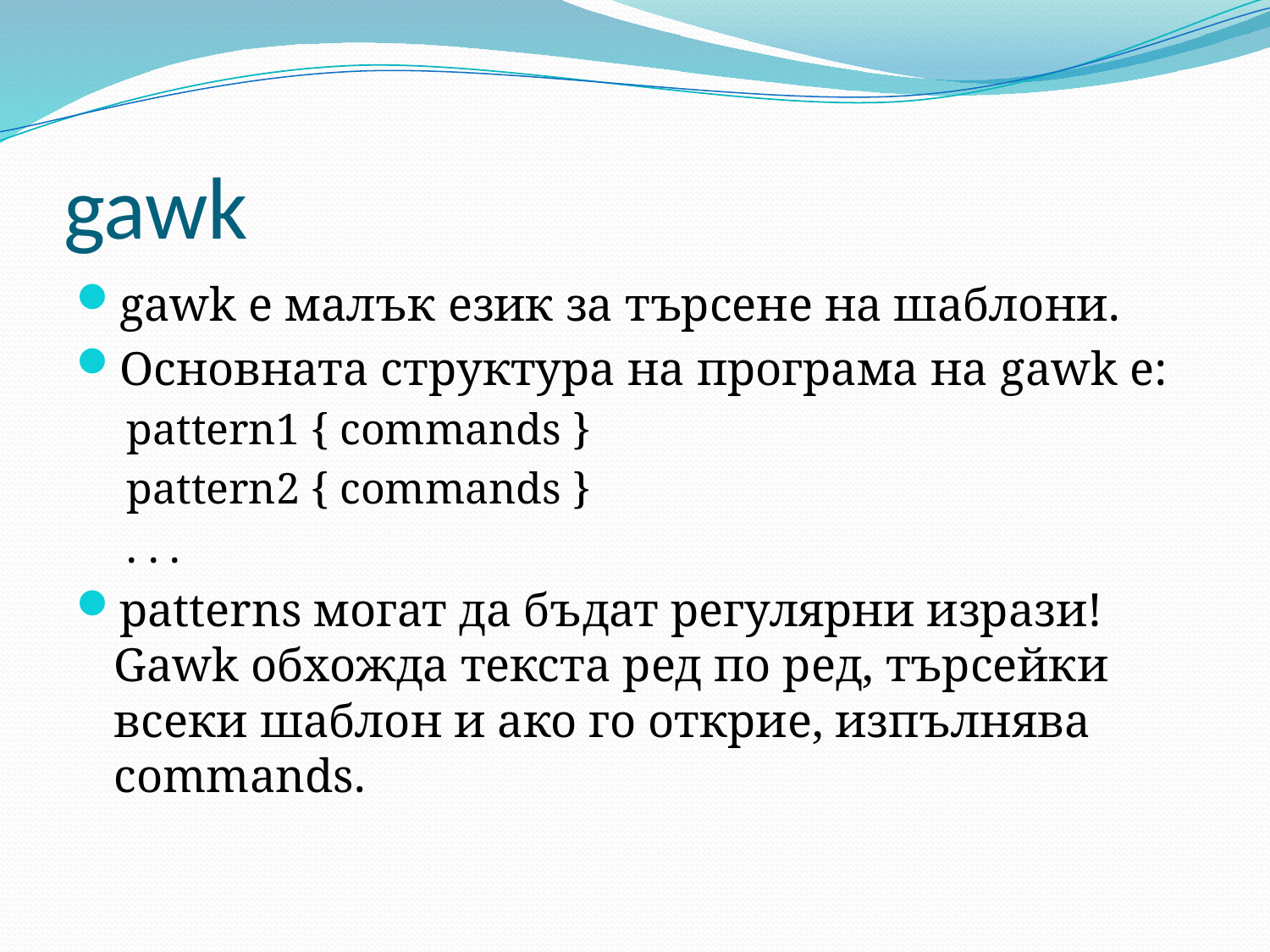

# gawk
gawk е малък език за търсене на шаблони.
Основната структура на програма на gawk е:
pattern1 { commands }
pattern2 { commands }
. . .
patterns могат да бъдат регулярни изрази! Gawk обхожда текста ред по ред, търсейки всеки шаблон и ако го открие, изпълнява commands.